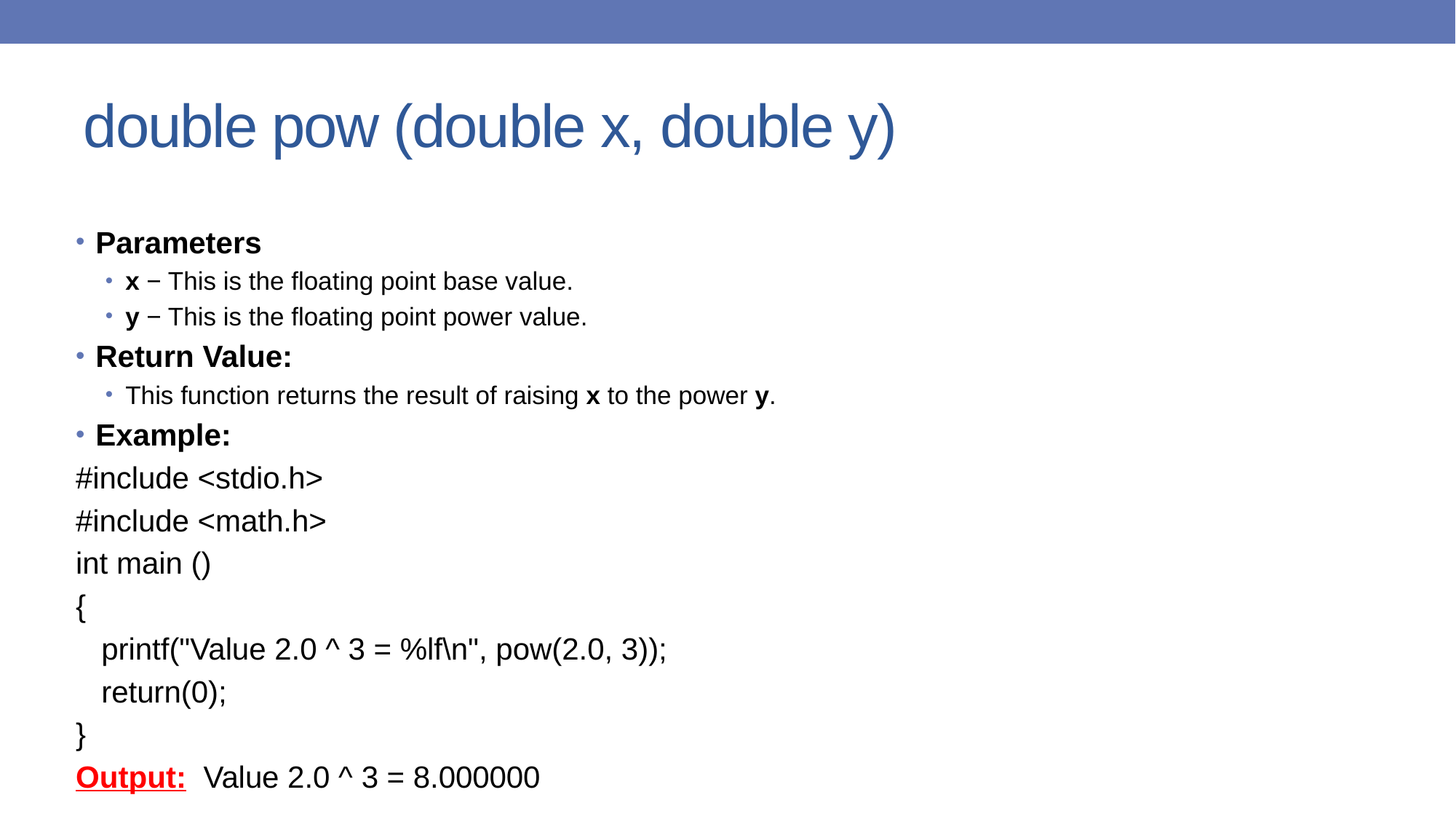

# double pow (double x, double y)
Parameters
x − This is the floating point base value.
y − This is the floating point power value.
Return Value:
This function returns the result of raising x to the power y.
Example:
#include <stdio.h>
#include <math.h>
int main ()
{
   printf("Value 2.0 ^ 3 = %lf\n", pow(2.0, 3));
   return(0);
}
Output:  Value 2.0 ^ 3 = 8.000000